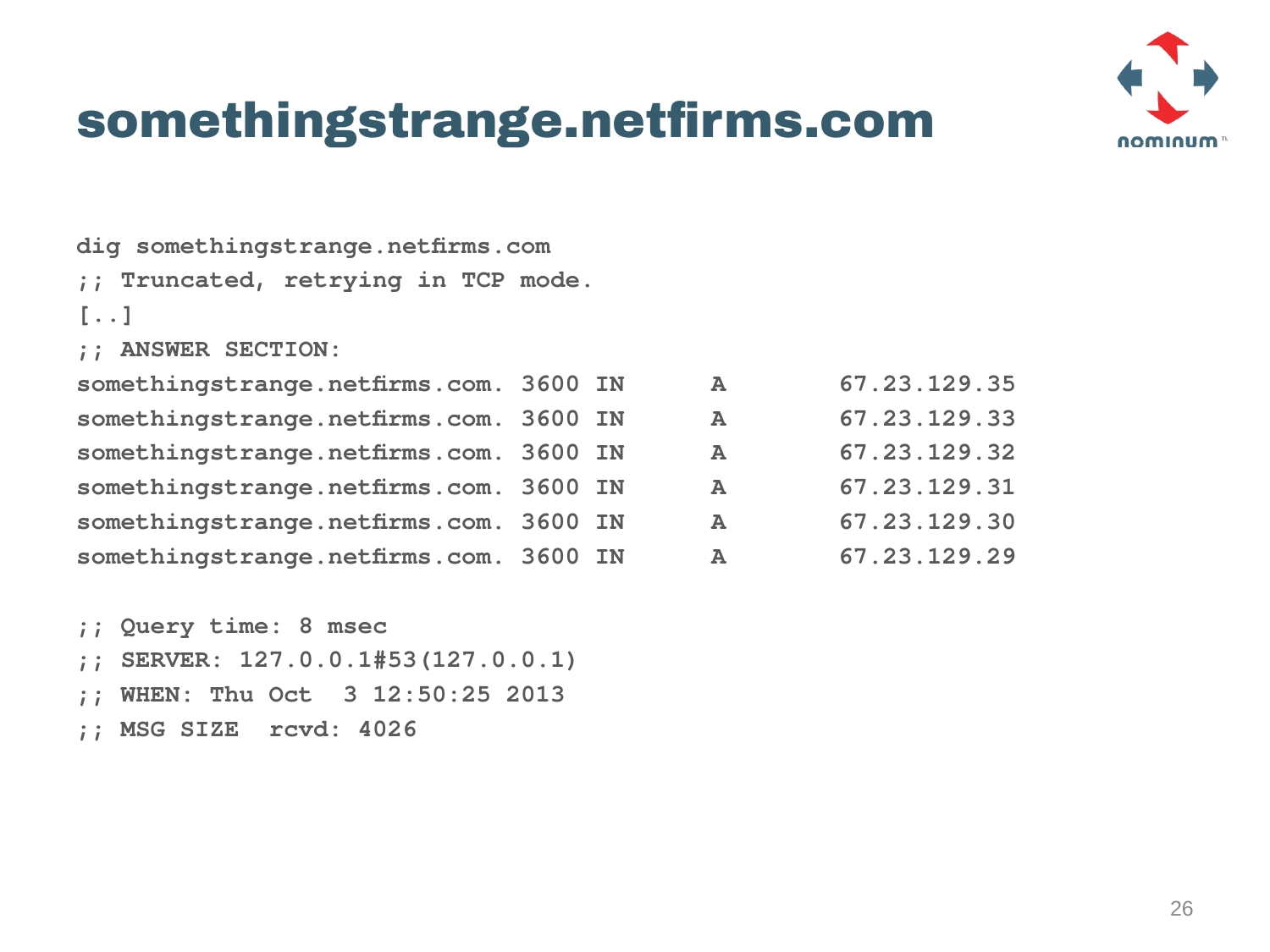

# somethingstrange.netfirms.com
dig somethingstrange.netfirms.com
;; Truncated, retrying in TCP mode.
[..]
;; ANSWER SECTION:
somethingstrange.netfirms.com. 3600 IN	A	67.23.129.35
somethingstrange.netfirms.com. 3600 IN	A	67.23.129.33
somethingstrange.netfirms.com. 3600 IN	A	67.23.129.32
somethingstrange.netfirms.com. 3600 IN	A	67.23.129.31
somethingstrange.netfirms.com. 3600 IN	A	67.23.129.30
somethingstrange.netfirms.com. 3600 IN	A	67.23.129.29

;; Query time: 8 msec
;; SERVER: 127.0.0.1#53(127.0.0.1)
;; WHEN: Thu Oct  3 12:50:25 2013
;; MSG SIZE  rcvd: 4026
26